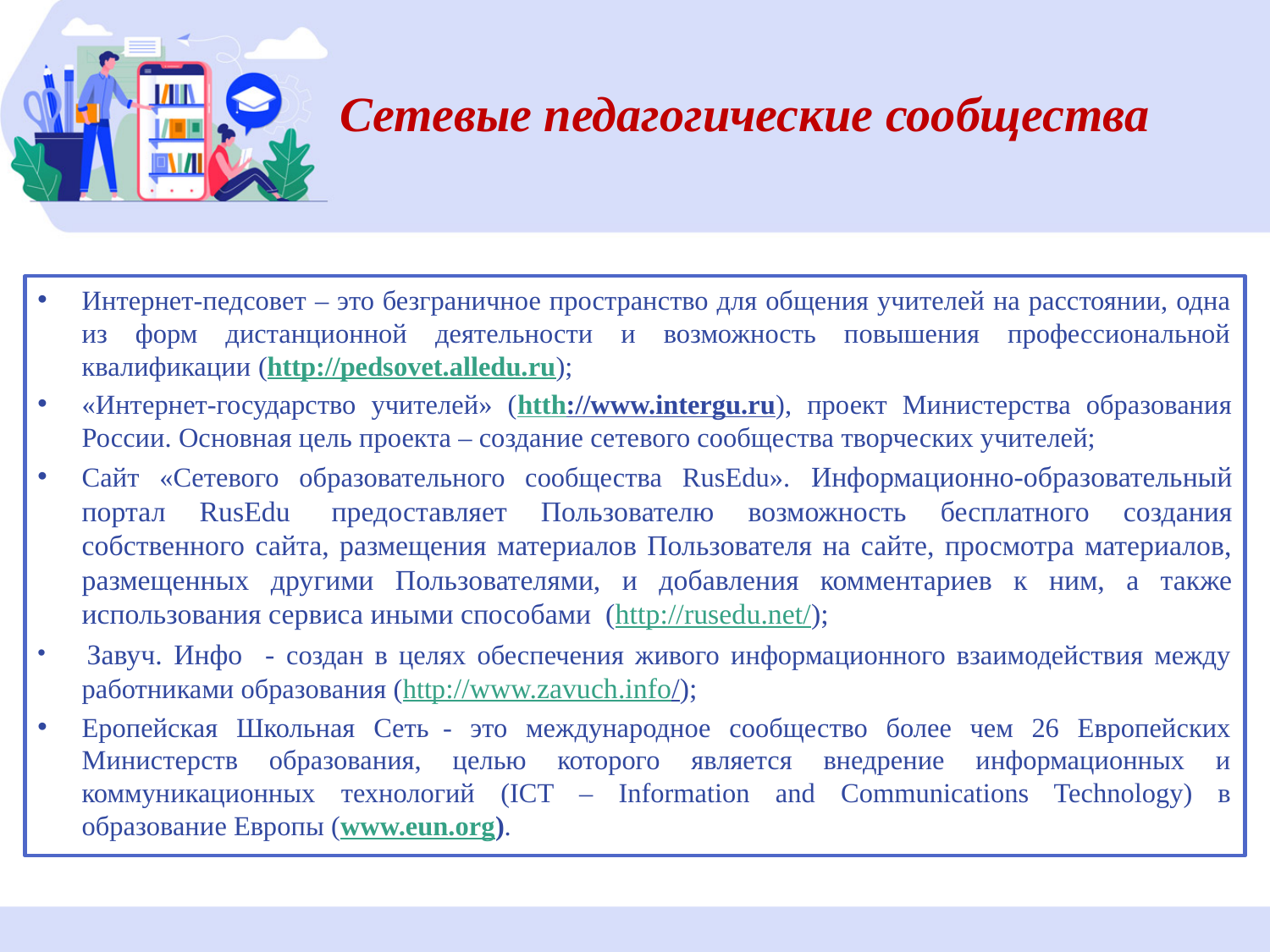

# Сетевые педагогические сообщества
Интернет-педсовет – это безграничное пространство для общения учителей на расстоянии, одна из форм дистанционной деятельности и возможность повышения профессиональной квалификации (http://pedsovet.alledu.ru);
«Интернет-государство учителей» (htth://www.intergu.ru), проект Министерства образования России. Основная цель проекта – создание сетевого сообщества творческих учителей;
Сайт «Сетевого образовательного сообщества RusEdu». Информационно-образовательный портал RusEdu  предоставляет Пользователю возможность бесплатного создания собственного сайта, размещения материалов Пользователя на сайте, просмотра материалов, размещенных другими Пользователями, и добавления комментариев к ним, а также использования сервиса иными способами  (http://rusedu.net/);
 Завуч. Инфо  - создан в целях обеспечения живого информационного взаимодействия между работниками образования (http://www.zavuch.info/);
Еропейская Школьная Сеть  - это международное сообщество более чем 26 Европейских Министерств образования, целью которого является внедрение информационных и коммуникационных технологий (ICT – Information and Communications Technology) в образование Европы (www.eun.org).